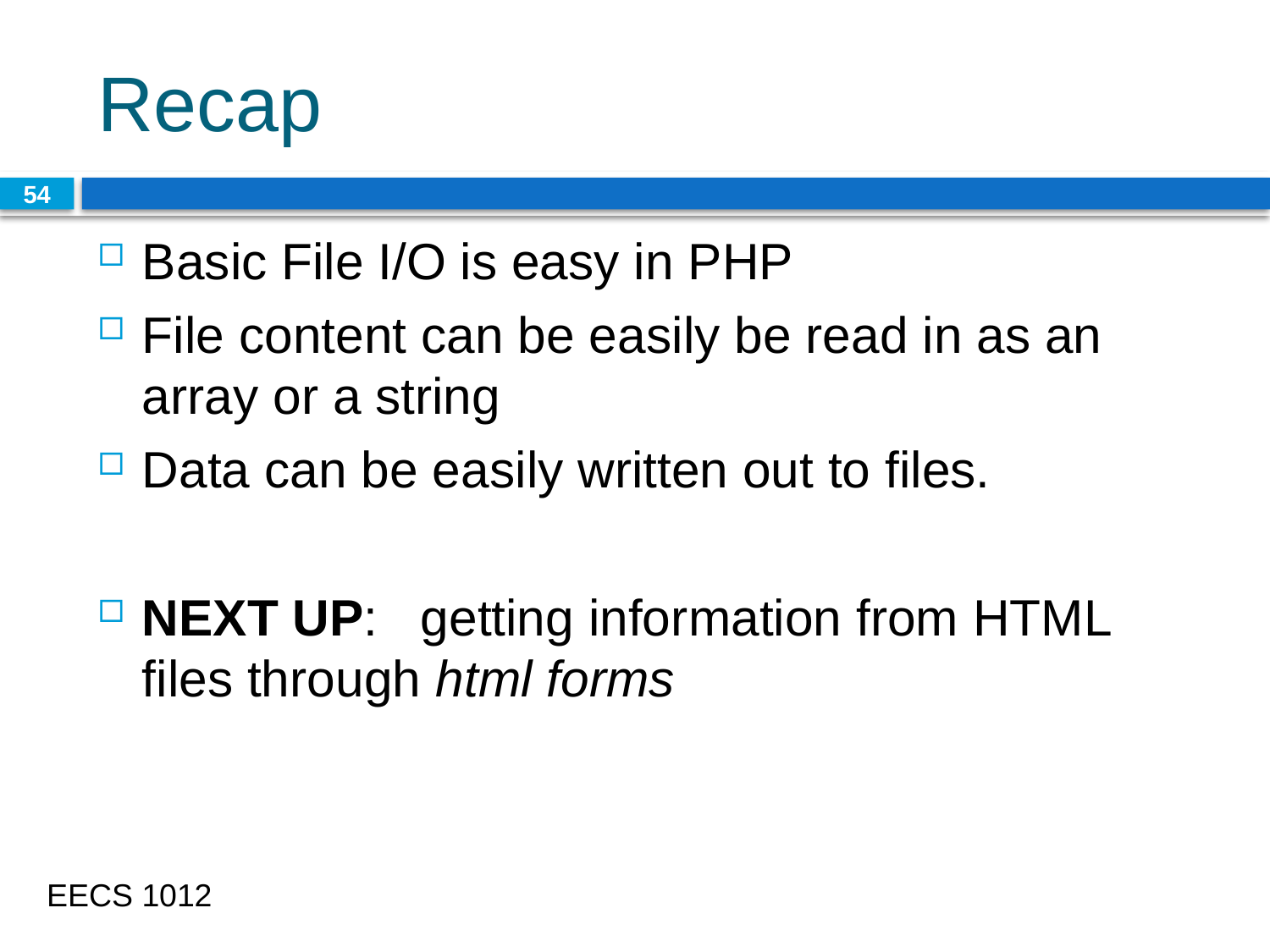

# Recap
54
Basic File I/O is easy in PHP
File content can be easily be read in as an array or a string
Data can be easily written out to files.

NEXT UP:   getting information from HTML files through html forms
EECS 1012